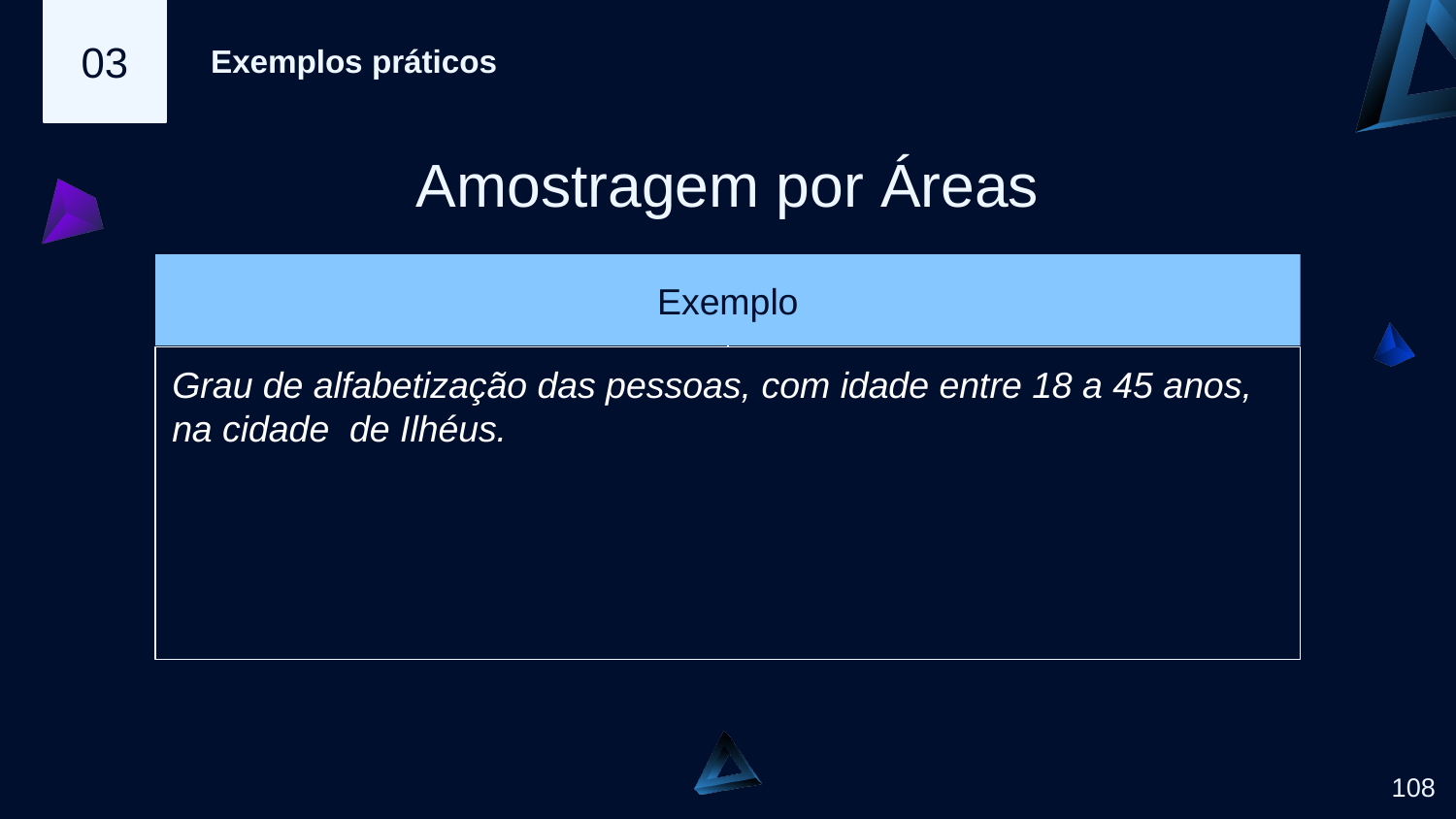

03
Exemplos práticos
Amostragem por Áreas
# Exemplo
Grau de alfabetização das pessoas, com idade entre 18 a 45 anos, na cidade  de Ilhéus.
108